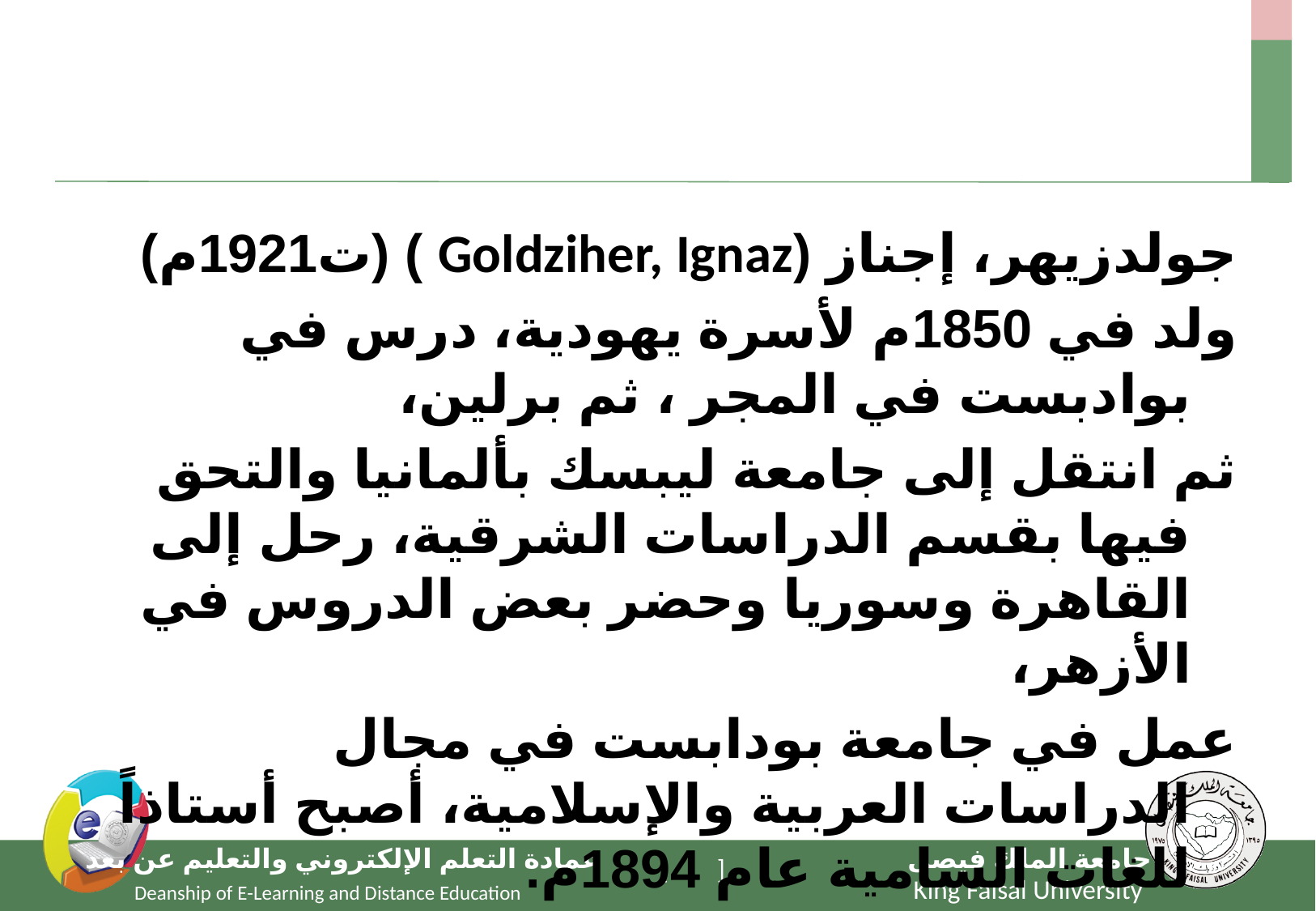

#
جولدزيهر، إجناز (Goldziher, Ignaz ) (ت1921م)
ولد في 1850م لأسرة يهودية، درس في بوادبست في المجر ، ثم برلين،
ثم انتقل إلى جامعة ليبسك بألمانيا والتحق فيها بقسم الدراسات الشرقية، رحل إلى القاهرة وسوريا وحضر بعض الدروس في الأزهر،
عمل في جامعة بودابست في مجال الدراسات العربية والإسلامية، أصبح أستاذاً للغات السامية عام 1894م.